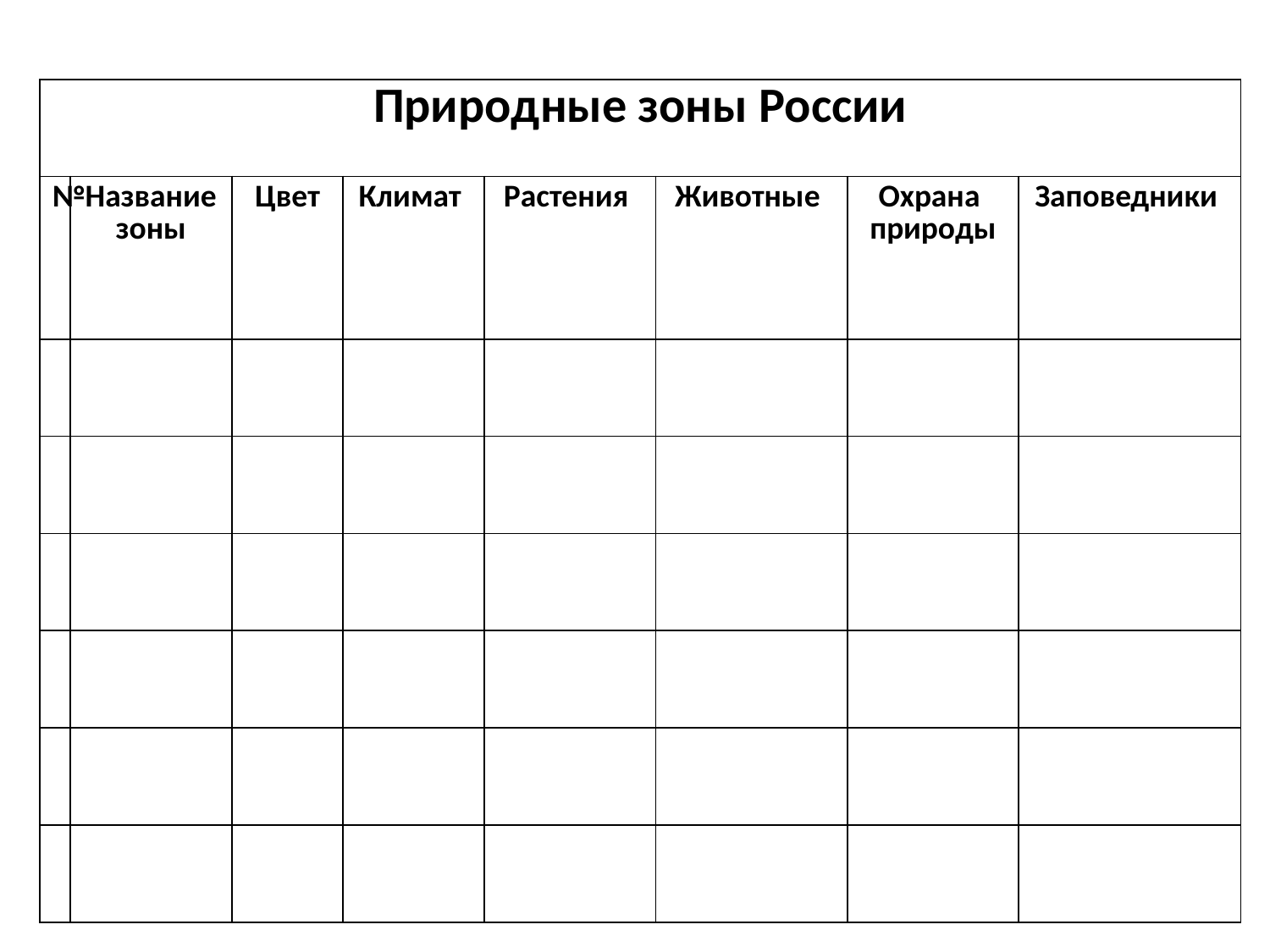

| Природные зоны России |  |  |  |  |  |  |  |
| --- | --- | --- | --- | --- | --- | --- | --- |
| № | Название зоны | Цвет | Климат | Растения | Животные | Охрана природы | Заповедники |
|  |  |  |  |  |  |  |  |
|  |  |  |  |  |  |  |  |
|  |  |  |  |  |  |  |  |
|  |  |  |  |  |  |  |  |
|  |  |  |  |  |  |  |  |
|  |  |  |  |  |  |  |  |